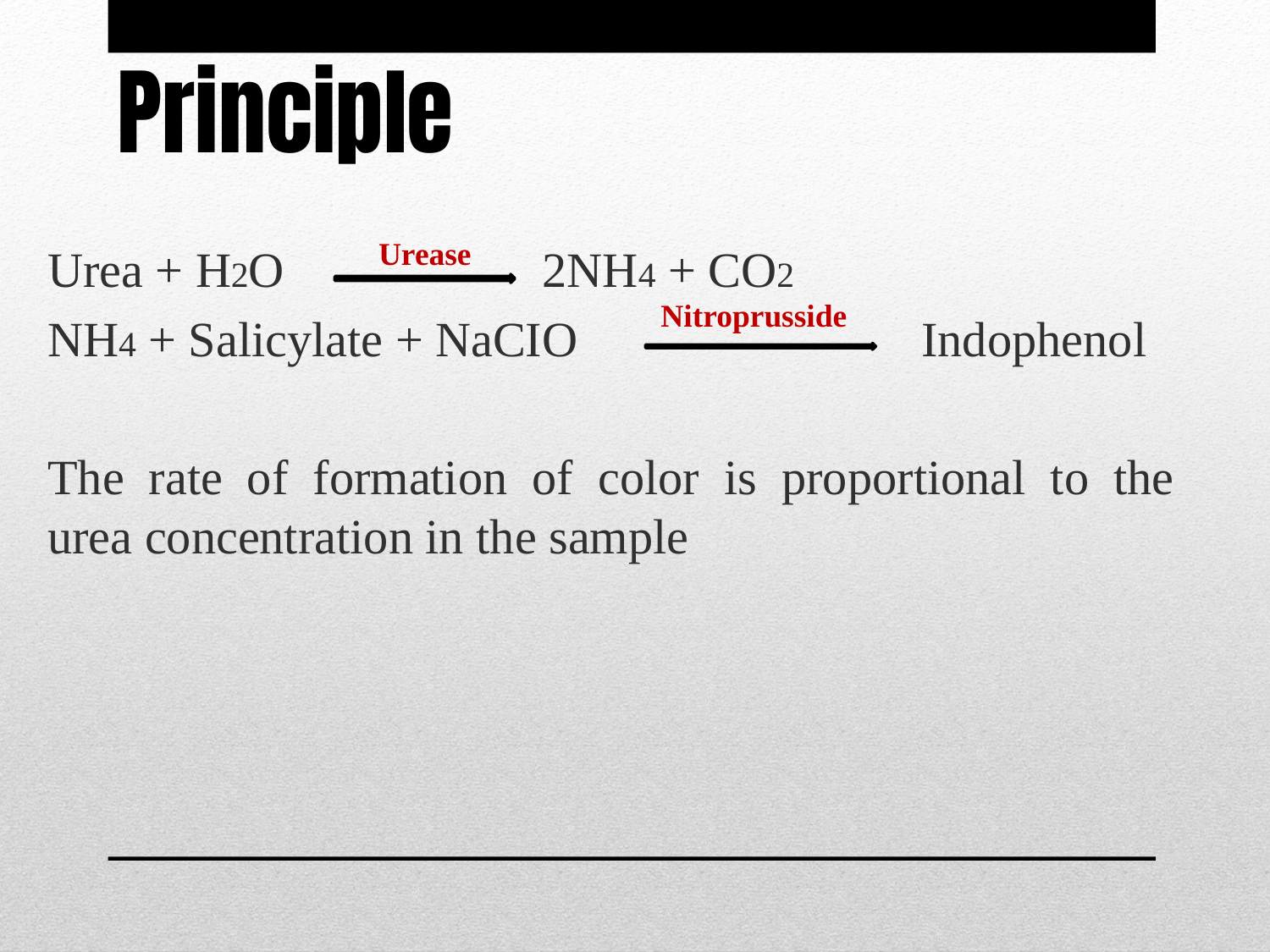

# Principle
Urea + H2O                     2NH4 + CO2
NH4 + Salicylate + NaCIO                            Indophenol

The  rate  of  formation  of  color  is  proportional  to  the urea concentration in the sample
Urease

Nitroprusside